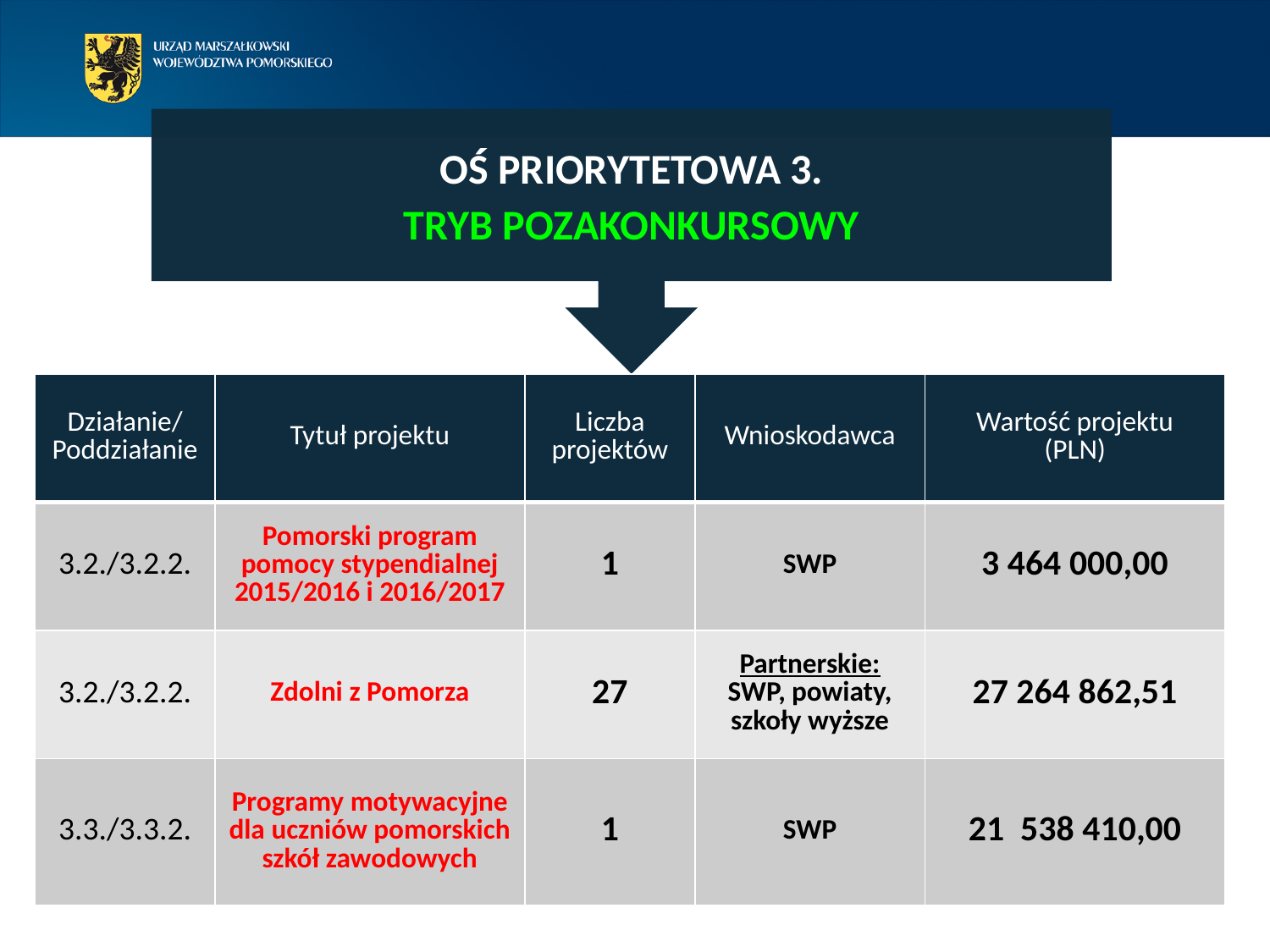

OŚ PRIORYTETOWA 3.
TRYB POZAKONKURSOWY
| Działanie/ Poddziałanie | Tytuł projektu | Liczba projektów | Wnioskodawca | Wartość projektu (PLN) |
| --- | --- | --- | --- | --- |
| 3.2./3.2.2. | Pomorski program pomocy stypendialnej 2015/2016 i 2016/2017 | 1 | SWP | 3 464 000,00 |
| 3.2./3.2.2. | Zdolni z Pomorza | 27 | Partnerskie: SWP, powiaty, szkoły wyższe | 27 264 862,51 |
| 3.3./3.3.2. | Programy motywacyjne dla uczniów pomorskich szkół zawodowych | 1 | SWP | 21 538 410,00 |